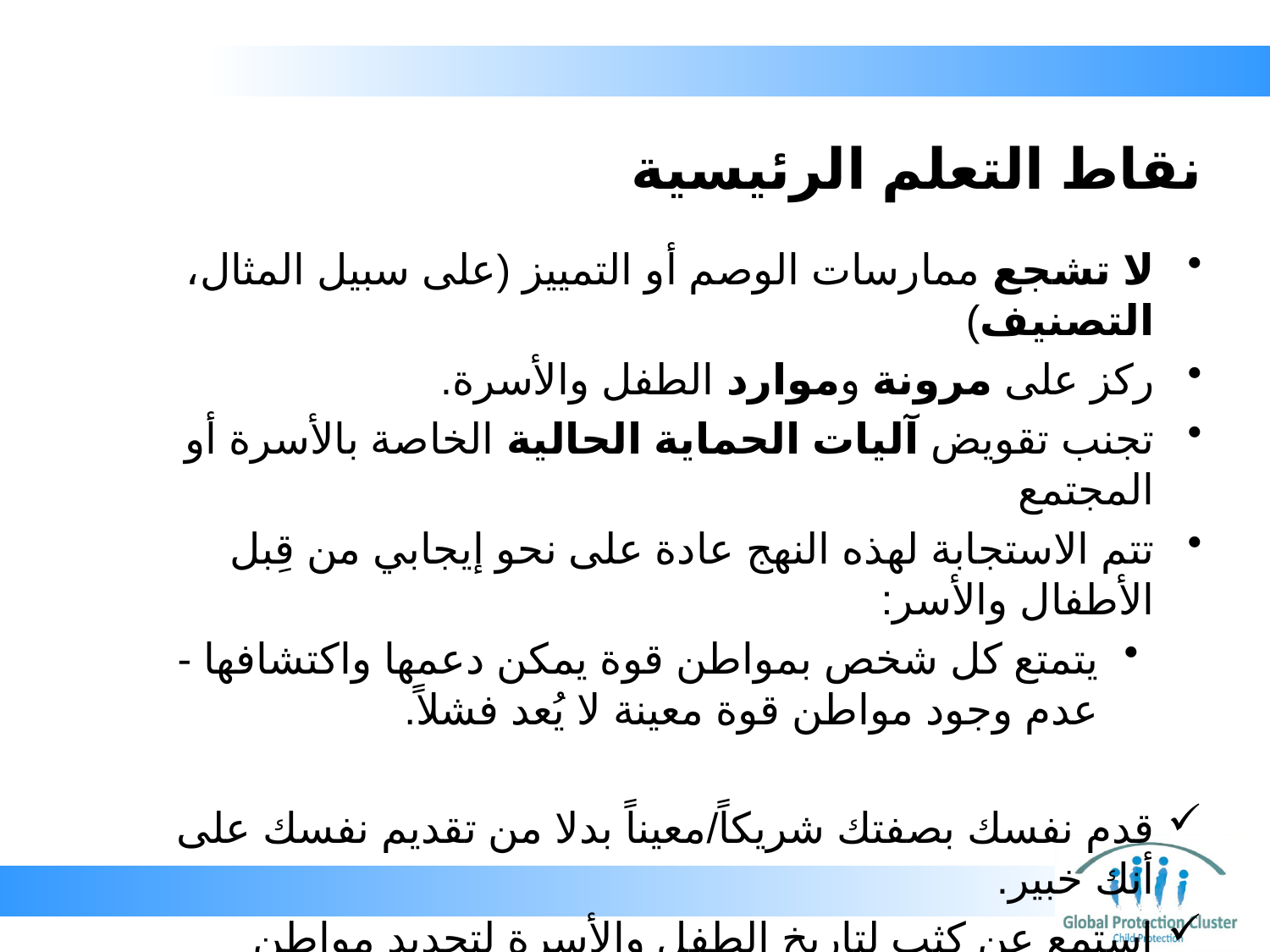

# نقاط التعلم الرئيسية
لا تشجع ممارسات الوصم أو التمييز (على سبيل المثال، التصنيف)
ركز على مرونة وموارد الطفل والأسرة.
تجنب تقويض آليات الحماية الحالية الخاصة بالأسرة أو المجتمع
تتم الاستجابة لهذه النهج عادة على نحو إيجابي من قِبل الأطفال والأسر:
يتمتع كل شخص بمواطن قوة يمكن دعمها واكتشافها - عدم وجود مواطن قوة معينة لا يُعد فشلاً.

قدم نفسك بصفتك شريكاً/معيناً بدلا من تقديم نفسك على أنك خبير.
استمع عن كثب لتاريخ الطفل والأسرة لتحديد مواطن القوة لاستخدامها في حل المشكلات.